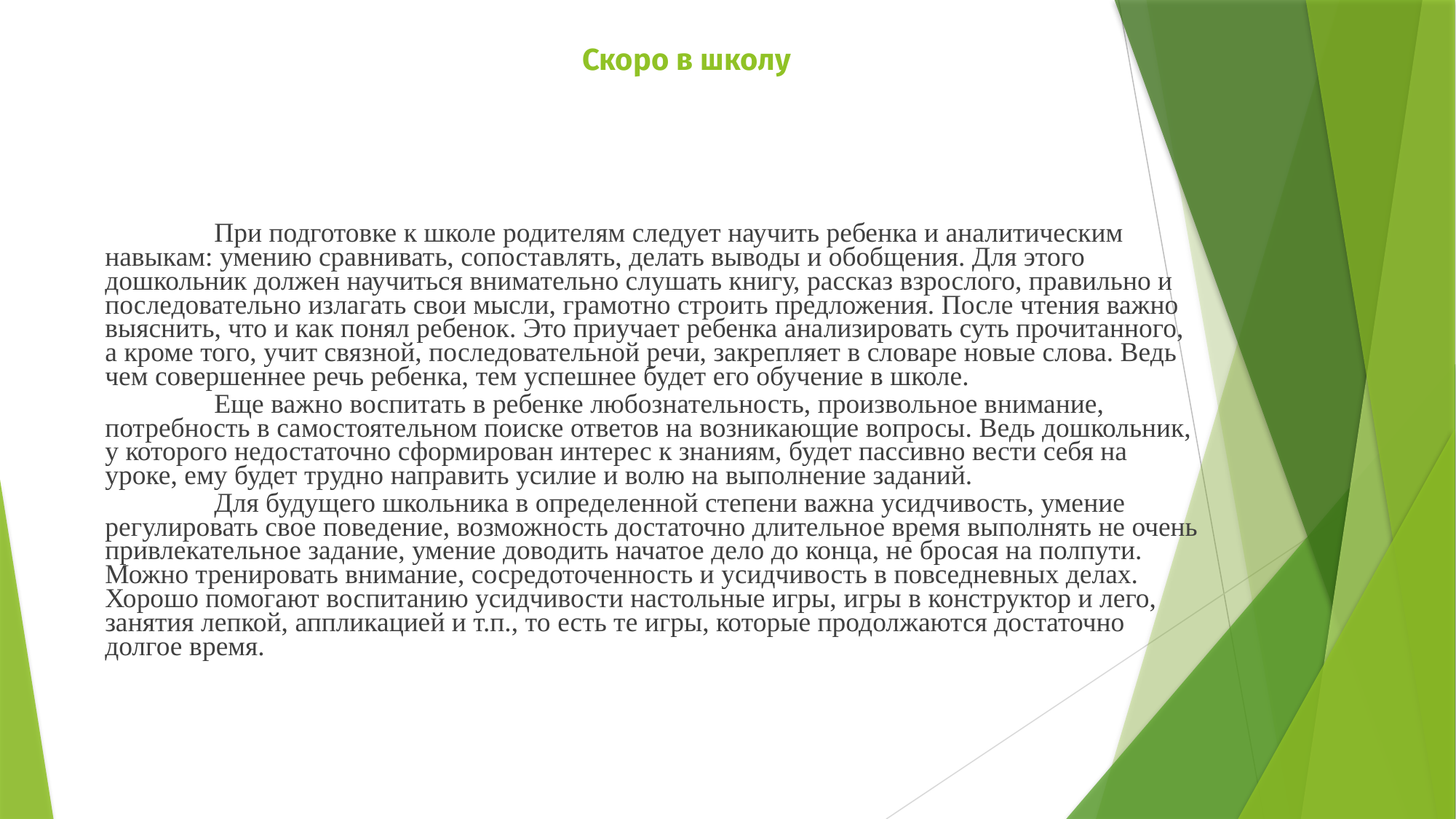

Скоро в школу
	При подготовке к школе родителям следует научить ребенка и аналитическим навыкам: умению сравнивать, сопоставлять, делать выводы и обобщения. Для этого дошкольник должен научиться внимательно слушать книгу, рассказ взрослого, правильно и последовательно излагать свои мысли, грамотно строить предложения. После чтения важно выяснить, что и как понял ребенок. Это приучает ребенка анализировать суть прочитанного, а кроме того, учит связной, последовательной речи, закрепляет в словаре новые слова. Ведь чем совершеннее речь ребенка, тем успешнее будет его обучение в школе.
	Еще важно воспитать в ребенке любознательность, произвольное внимание, потребность в самостоятельном поиске ответов на возникающие вопросы. Ведь дошкольник, у которого недостаточно сформирован интерес к знаниям, будет пассивно вести себя на уроке, ему будет трудно направить усилие и волю на выполнение заданий.
	Для будущего школьника в определенной степени важна усидчивость, умение регулировать свое поведение, возможность достаточно длительное время выполнять не очень привлекательное задание, умение доводить начатое дело до конца, не бросая на полпути. Можно тренировать внимание, сосредоточенность и усидчивость в повседневных делах. Хорошо помогают воспитанию усидчивости настольные игры, игры в конструктор и лего, занятия лепкой, аппликацией и т.п., то есть те игры, которые продолжаются достаточно долгое время.